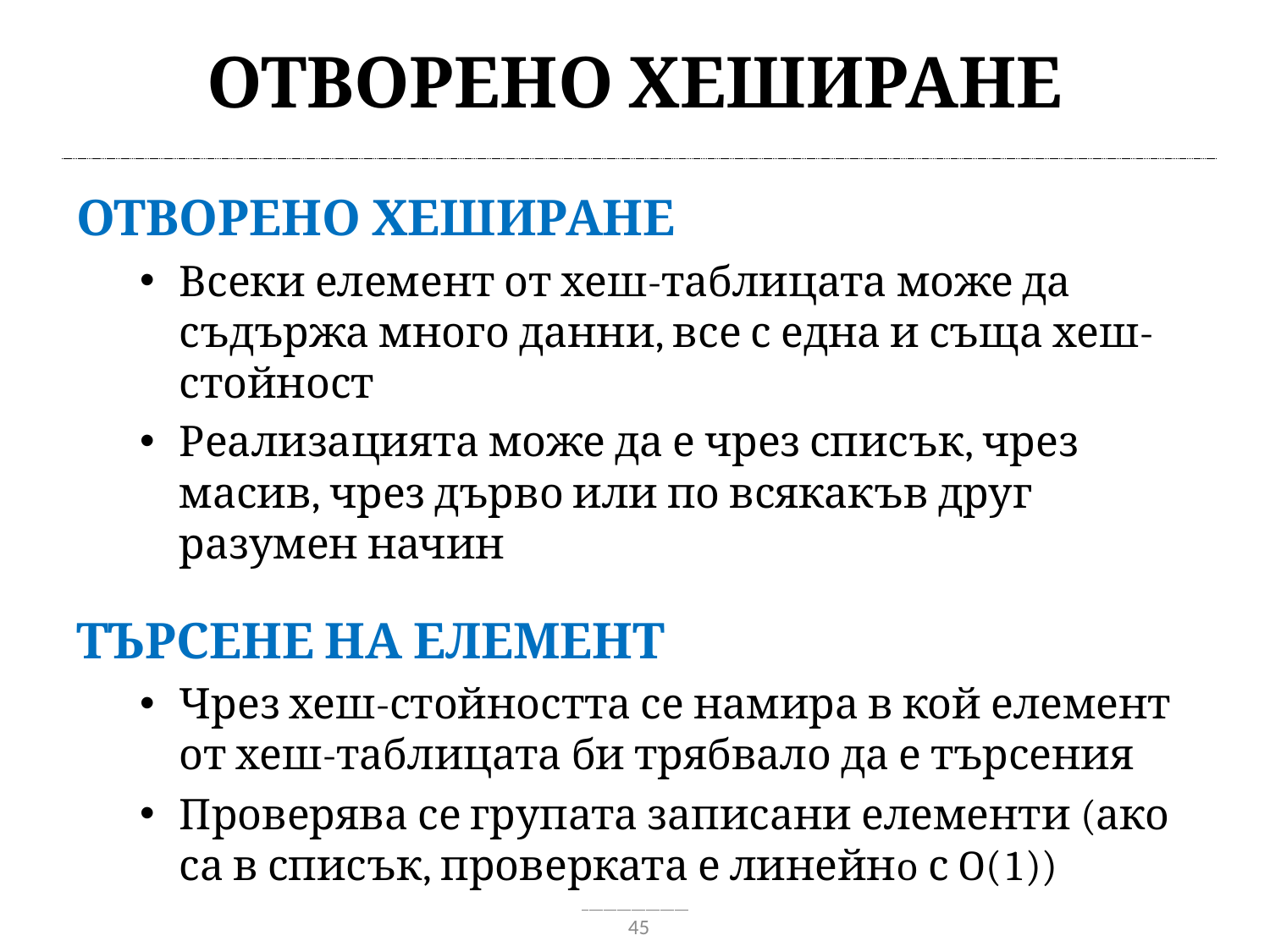

# Отворено хеширане
Отворено хеширане
Всеки елемент от хеш-таблицата може да съдържа много данни, все с една и съща хеш-стойност
Реализацията може да е чрез списък, чрез масив, чрез дърво или по всякакъв друг разумен начин
Търсене на елемент
Чрез хеш-стойността се намира в кой елемент от хеш-таблицата би трябвало да е търсения
Проверява се групата записани елементи (ако са в списък, проверката е линейнo с O(1))
45